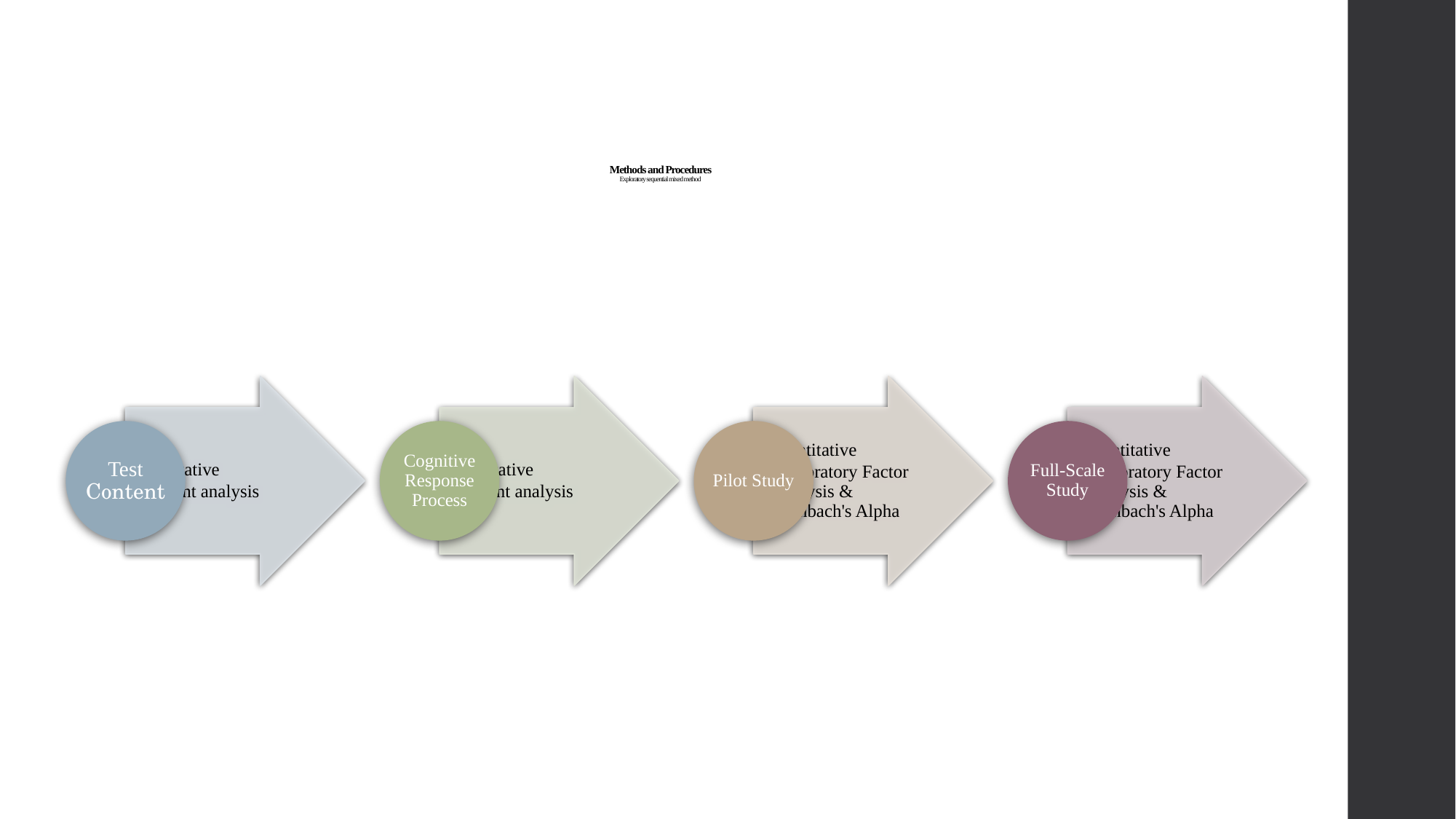

# Methods and Procedures Exploratory sequential mixed method
qualitative
content analysis
Test Content
qualitative
content analysis
Cognitive Response Process
quantitative
Exploratory Factor Analysis & Cronbach's Alpha
Pilot Study
quantitative
Exploratory Factor Analysis & Cronbach's Alpha
Full-Scale Study